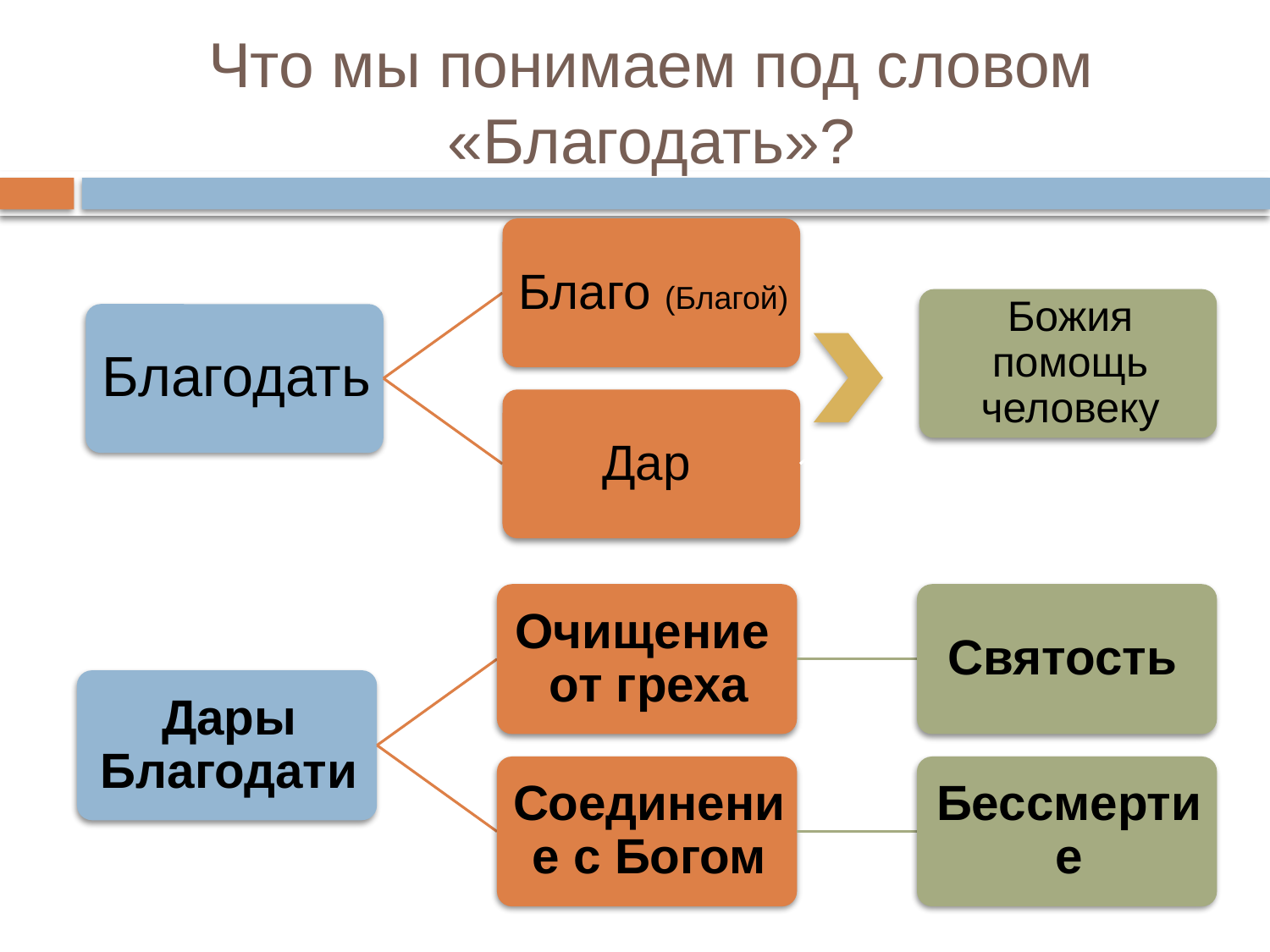

# Что мы понимаем под словом «Благодать»?
Благодать

Благо (Благой)

Дар

Божия помощь человеку

Дары Благодати

Очищение  от греха

Святость

Соединение с Богом

Бессмертие